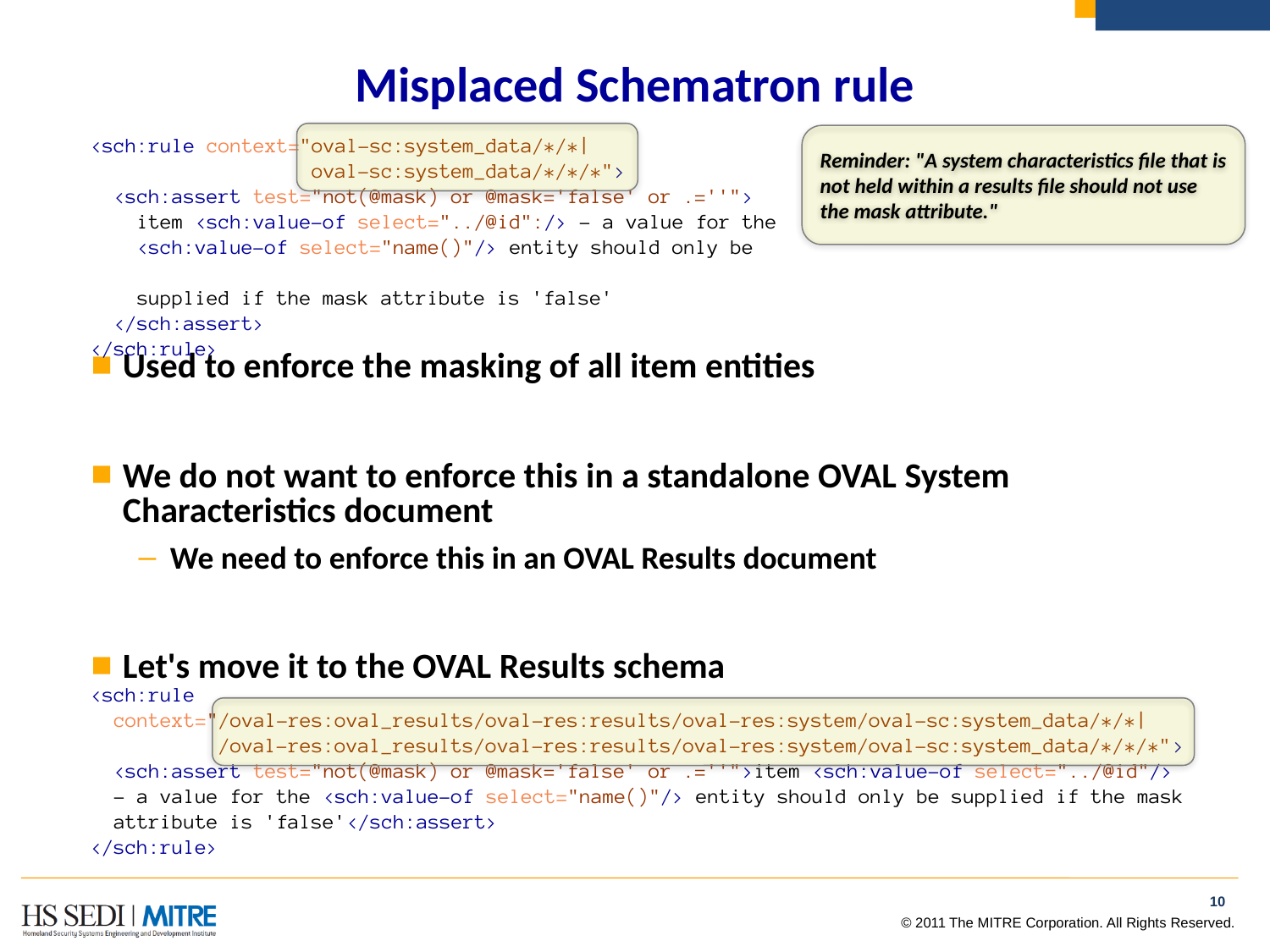

# Misplaced Schematron rule

<sch:rule context="oval-sc:system_data/*/*|
                   oval-sc:system_data/*/*/*">
  <sch:assert test="not(@mask) or @mask='false' or .=''">
    item <sch:value-of select="../@id":/> - a value for the
    <sch:value-of select="name()"/> entity should only be
    supplied if the mask attribute is 'false'
  </sch:assert>
</sch:rule>
Reminder: "A system characteristics file that is not held within a results file should not use the mask attribute."
Used to enforce the masking of all item entities

We do not want to enforce this in a standalone OVAL System Characteristics document
We need to enforce this in an OVAL Results document

Let's move it to the OVAL Results schema
<sch:rule
  context="/oval-res:oval_results/oval-res:results/oval-res:system/oval-sc:system_data/*/*|
           /oval-res:oval_results/oval-res:results/oval-res:system/oval-sc:system_data/*/*/*">
  <sch:assert test="not(@mask) or @mask='false' or .=''">item <sch:value-of select="../@id"/>
  - a value for the <sch:value-of select="name()"/> entity should only be supplied if the mask
  attribute is 'false'</sch:assert>
</sch:rule>

10